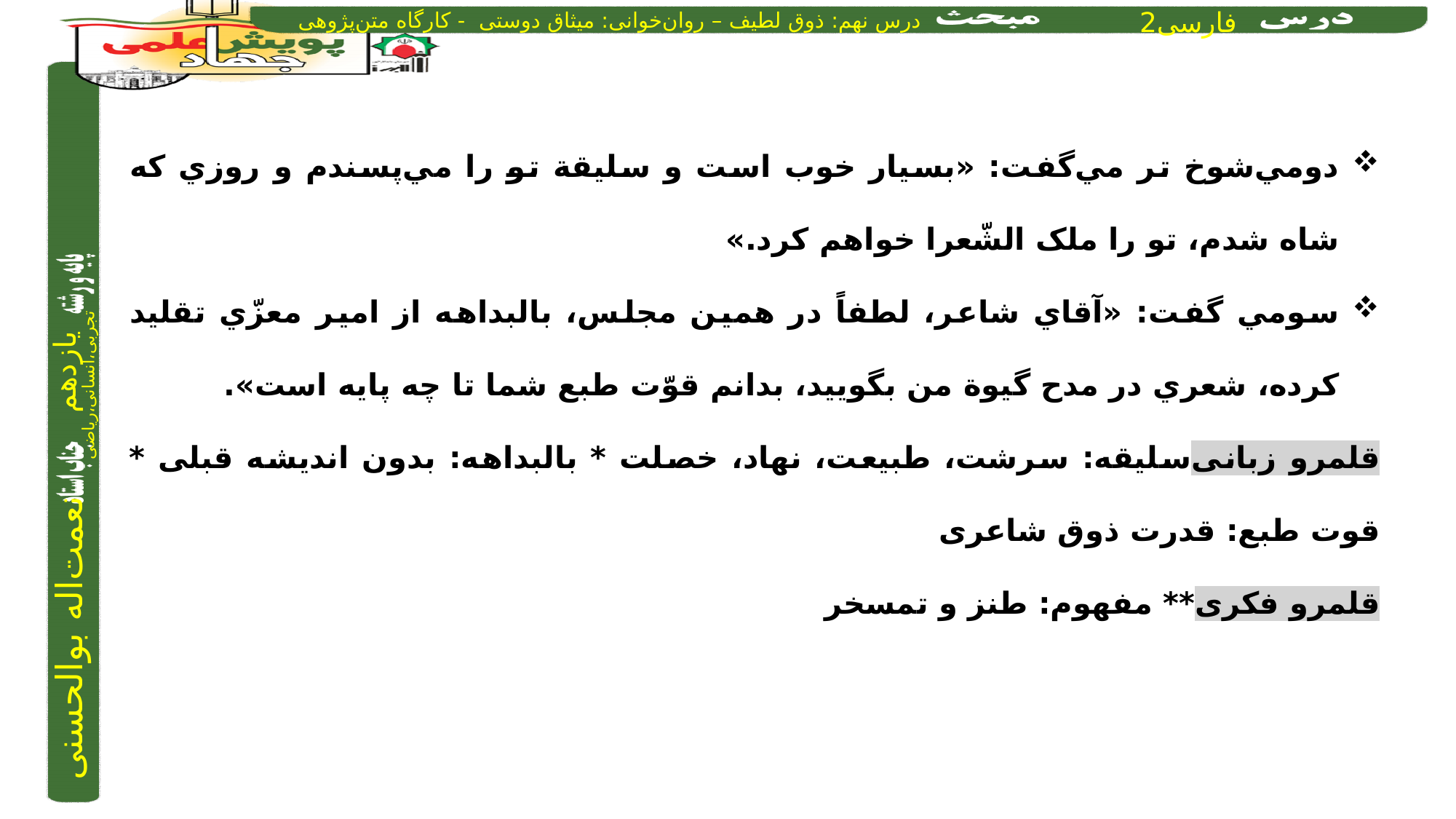

دومي‌شوخ تر مي‌گفت: «بسیار خوب است و سلیقة تو را مي‌پسندم و روزي كه شاه شدم، تو را ملک الشّعرا خواهم كرد.»
سومي گفت: «آقاي شاعر، لطفاً در همین مجلس، بالبداهه از امیر معزّي تقلید كرده، شعري در مدح گیوة من بگويید، بدانم قوّت طبع شما تا چه پايه است».
قلمرو زبانی	سلیقه: سرشت، طبیعت، نهاد، خصلت * بالبداهه: بدون اندیشه قبلی * قوت طبع: قدرت ذوق شاعری
قلمرو فکری	** مفهوم: طنز و تمسخر